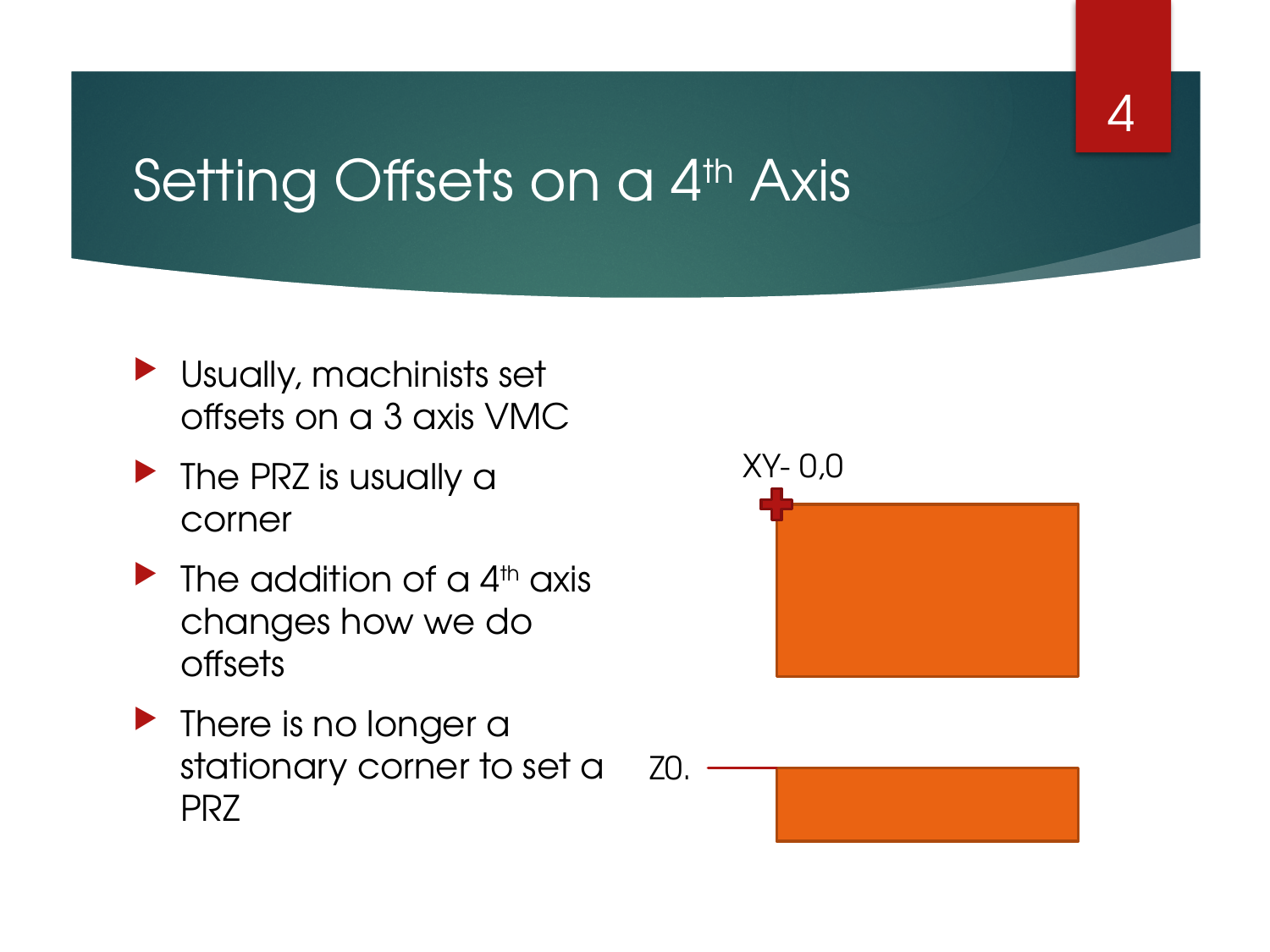

4
# Setting Offsets on a 4th Axis
Usually, machinists set offsets on a 3 axis VMC
The PRZ is usually a corner
The addition of a 4th axis changes how we do offsets
There is no longer a stationary corner to set a PRZ

XY- 0,0

Z0.